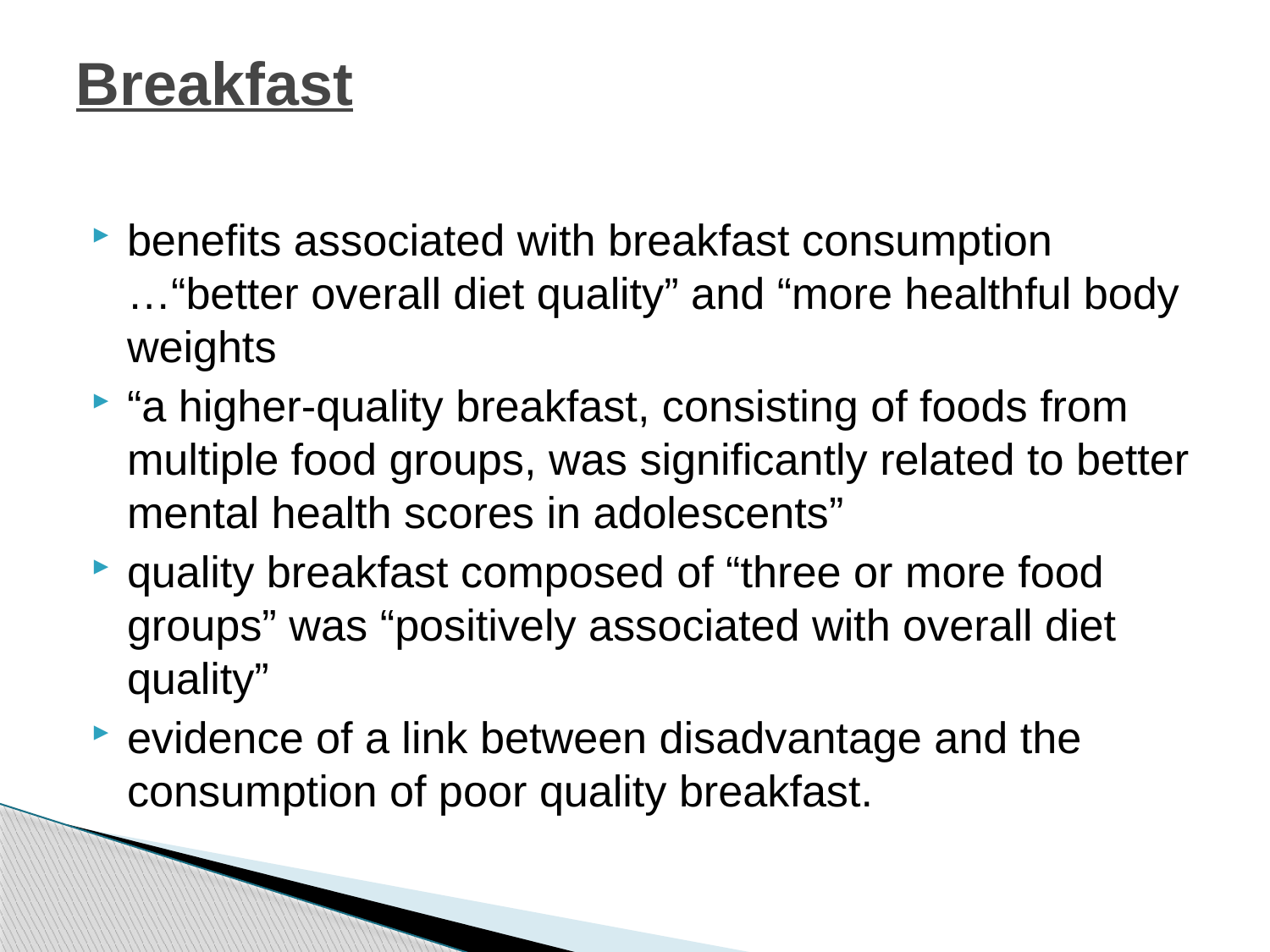

# Breakfast
benefits associated with breakfast consumption …“better overall diet quality” and “more healthful body weights
“a higher-quality breakfast, consisting of foods from multiple food groups, was significantly related to better mental health scores in adolescents”
quality breakfast composed of “three or more food groups” was “positively associated with overall diet quality”
evidence of a link between disadvantage and the consumption of poor quality breakfast.